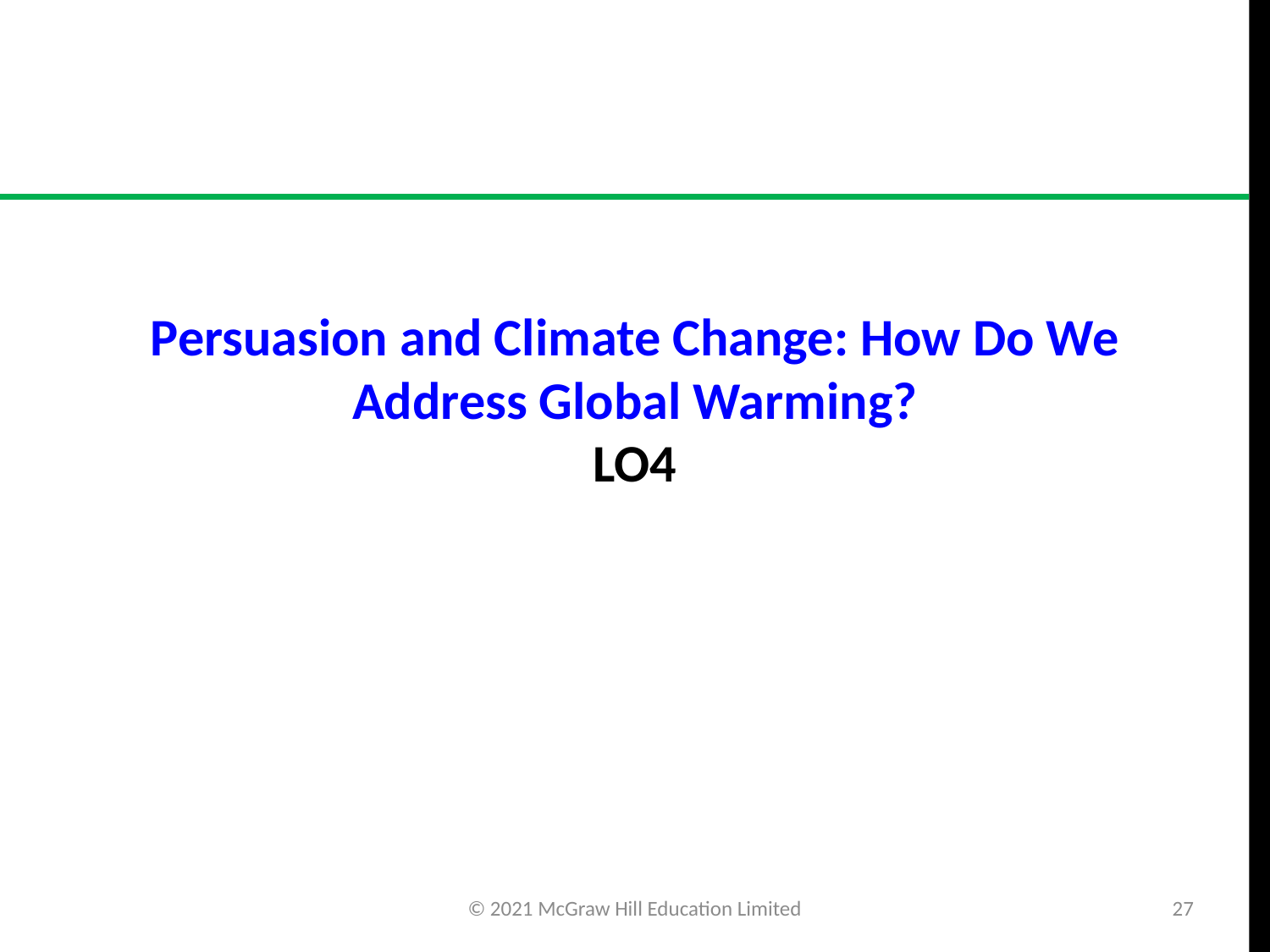

# Persuasion and Climate Change: How Do We Address Global Warming? LO4

© 2021 McGraw Hill Education Limited
27